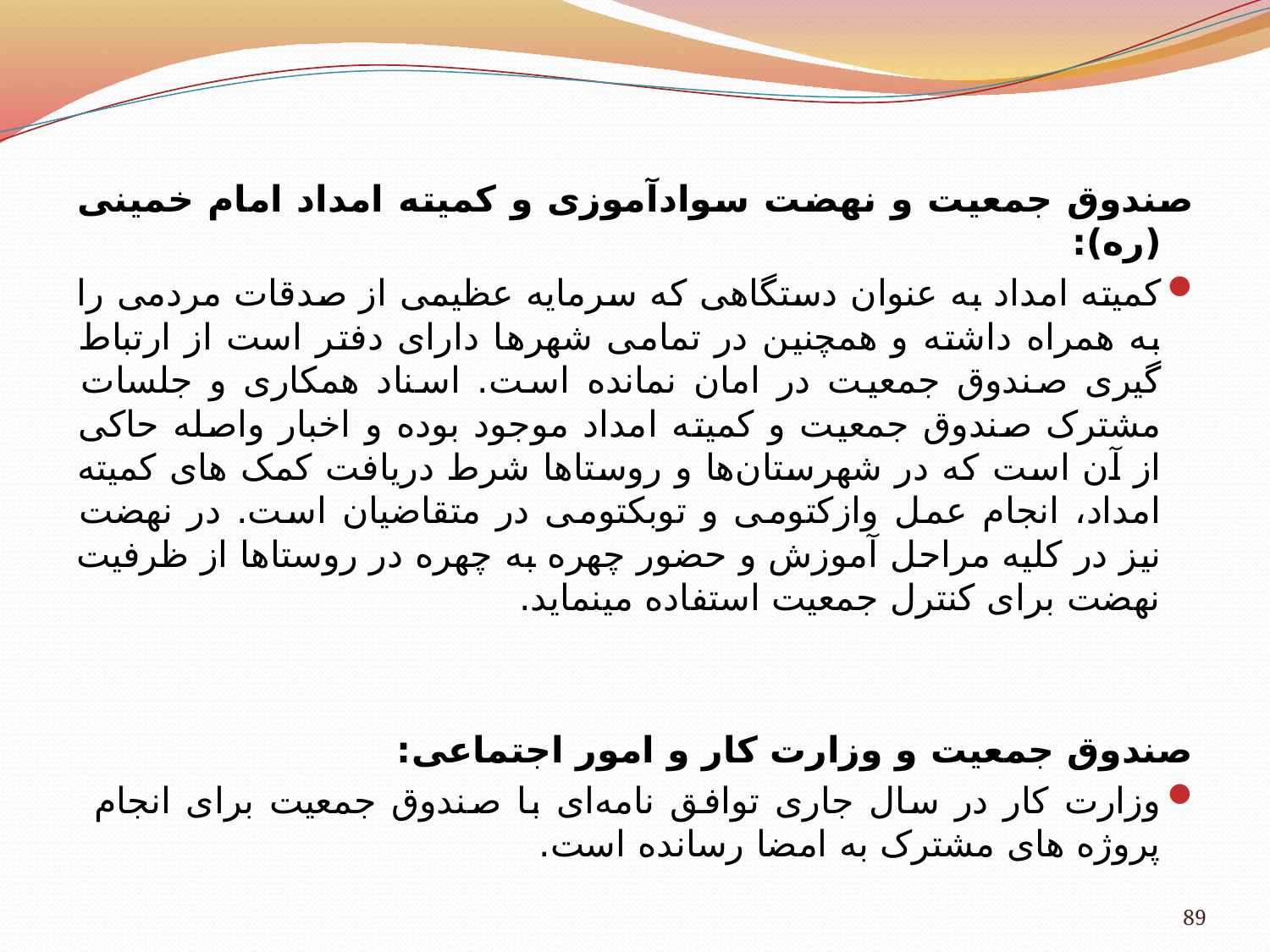

صندوق جمعیت و نهضت سوادآموزی و کمیته امداد امام خمینی (ره):
کمیته امداد به عنوان دستگاهی که سرمایه عظیمی از صدقات مردمی را به همراه داشته و همچنین در تمامی شهرها دارای دفتر است از ارتباط گیری صندوق جمعیت در امان نمانده است. اسناد همکاری و جلسات مشترک صندوق جمعیت و کمیته امداد موجود بوده و اخبار واصله حاکی از آن است که در شهرستان‌ها و روستاها شرط دریافت کمک های کمیته امداد، انجام عمل وازکتومی و توبکتومی در متقاضیان است. در نهضت نیز در کلیه مراحل آموزش و حضور چهره به چهره در روستاها از ظرفیت نهضت برای کنترل جمعیت استفاده می­نماید.

	صندوق جمعیت و وزارت کار و امور اجتماعی:
وزارت کار در سال جاری توافق نامه‌ای با صندوق جمعیت برای انجام  پروژه های مشترک به امضا رسانده است.

89